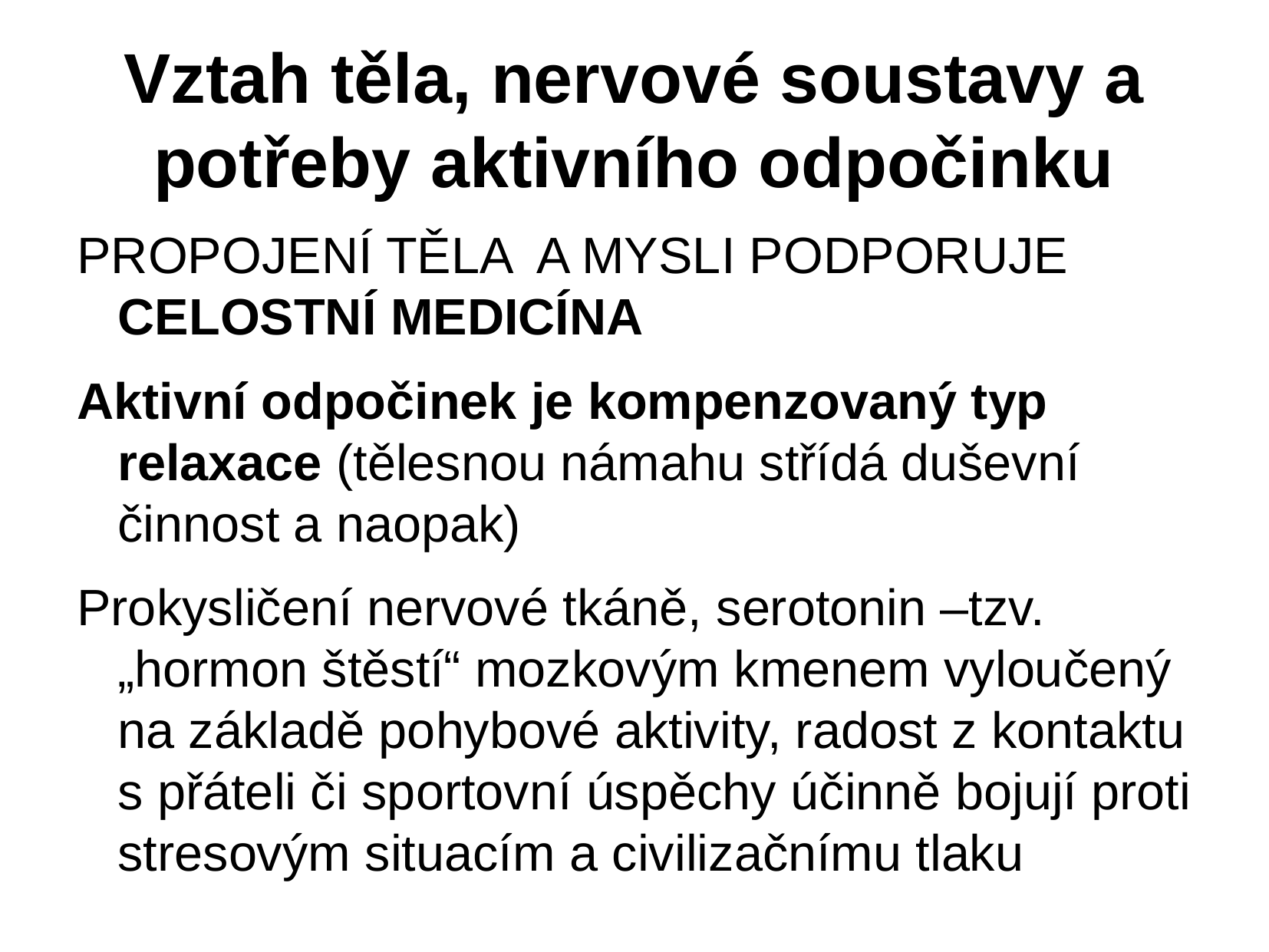

# Vztah těla, nervové soustavy a potřeby aktivního odpočinku
PROPOJENÍ TĚLA  A MYSLI PODPORUJE CELOSTNÍ MEDICÍNA
Aktivní odpočinek je kompenzovaný typ relaxace (tělesnou námahu střídá duševní činnost a naopak)
Prokysličení nervové tkáně, serotonin –tzv. „hormon štěstí“ mozkovým kmenem vyloučený na základě pohybové aktivity, radost z kontaktu s přáteli či sportovní úspěchy účinně bojují proti stresovým situacím a civilizačnímu tlaku